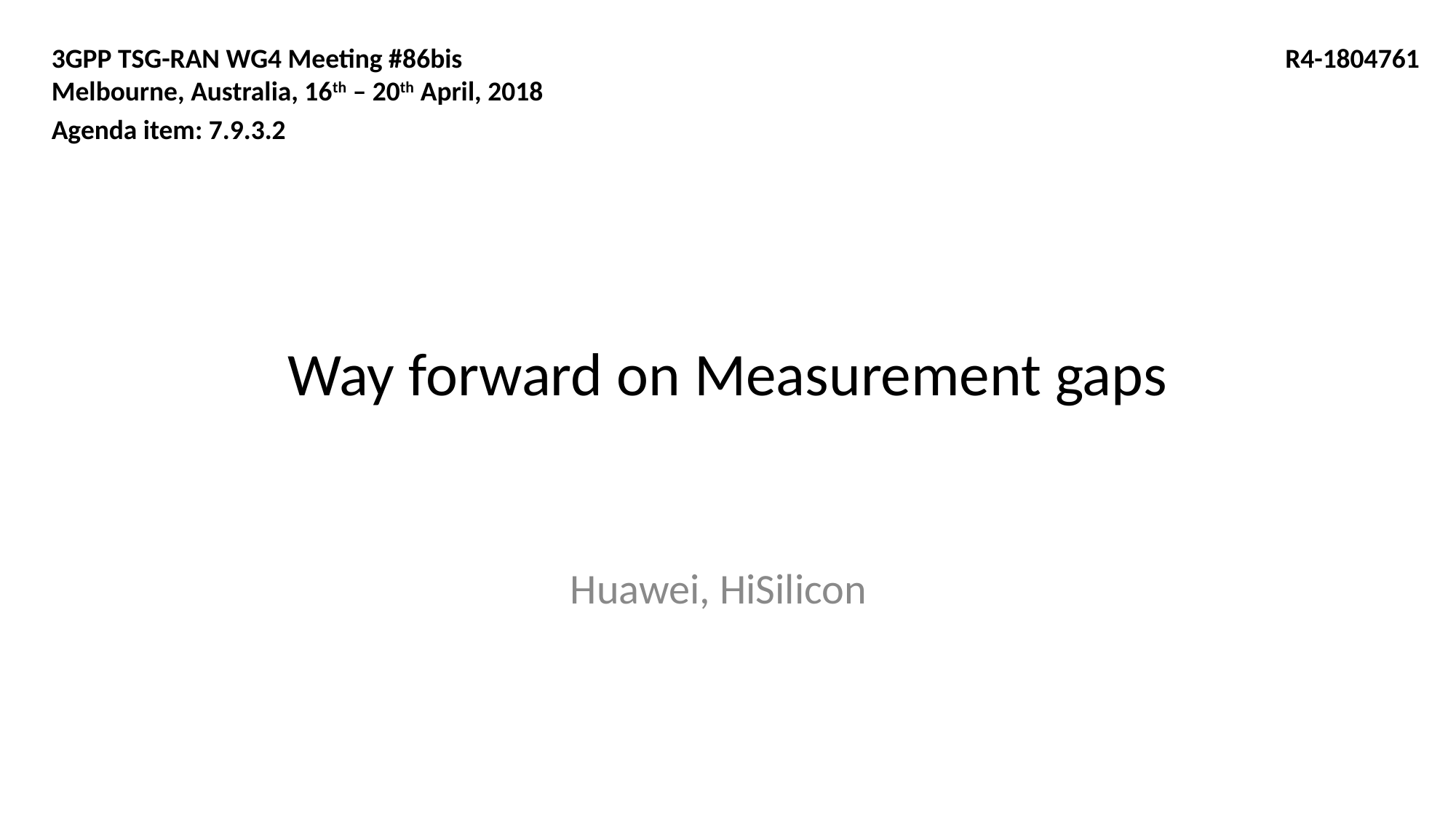

3GPP TSG-RAN WG4 Meeting #86bis
Melbourne, Australia, 16th – 20th April, 2018
Agenda item: 7.9.3.2
R4-1804761
# Way forward on Measurement gaps
Huawei, HiSilicon